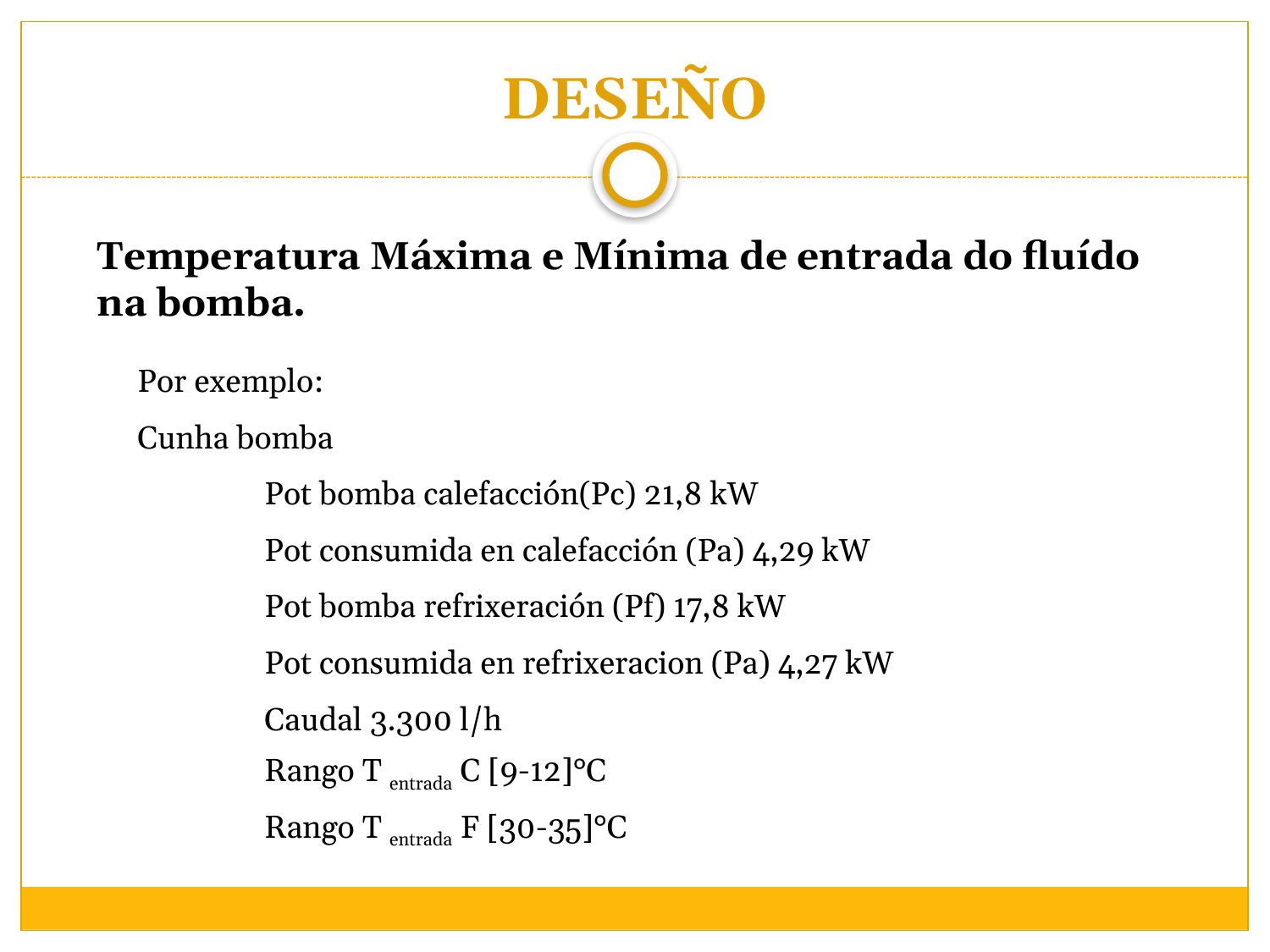

# DESEÑO
Temperatura Máxima e Mínima de entrada do fluído na bomba.

Por exemplo:

Cunha bomba

	Pot bomba calefacción(Pc) 21,8 kW

	Pot consumida en calefacción (Pa) 4,29 kW

	Pot bomba refrixeración (Pf) 17,8 kW

	Pot consumida en refrixeracion (Pa) 4,27 kW

	Caudal 3.300 l/h

	Rango T entrada C [9-12]°C

	Rango T entrada F [30-35]°C